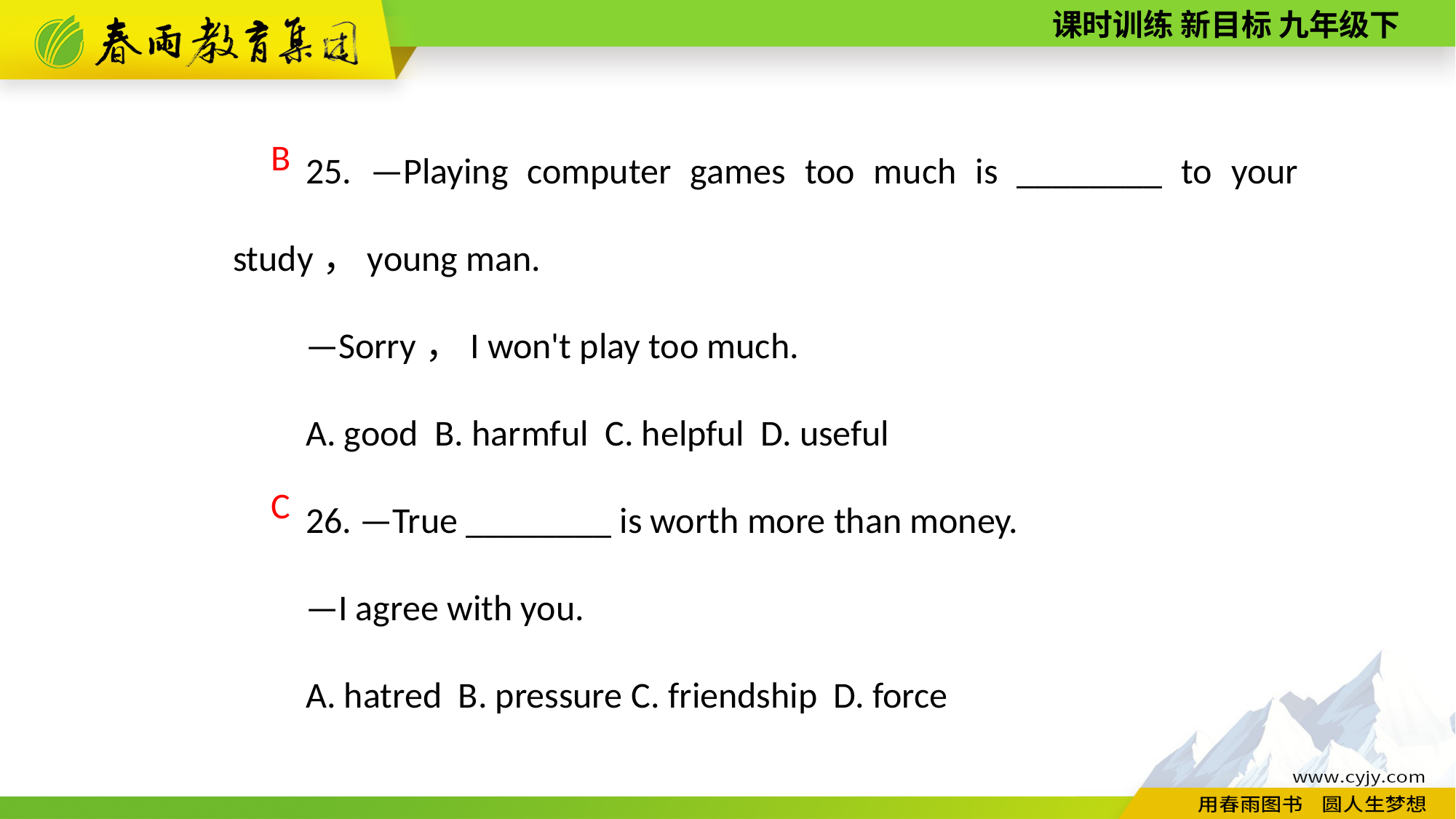

25. —Playing computer games too much is ________ to your study，young man.
—Sorry，I won't play too much.
A. good  B. harmful  C. helpful  D. useful
26. —True ________ is worth more than money.
—I agree with you.
A. hatred  B. pressure  C. friendship  D. force
B
C